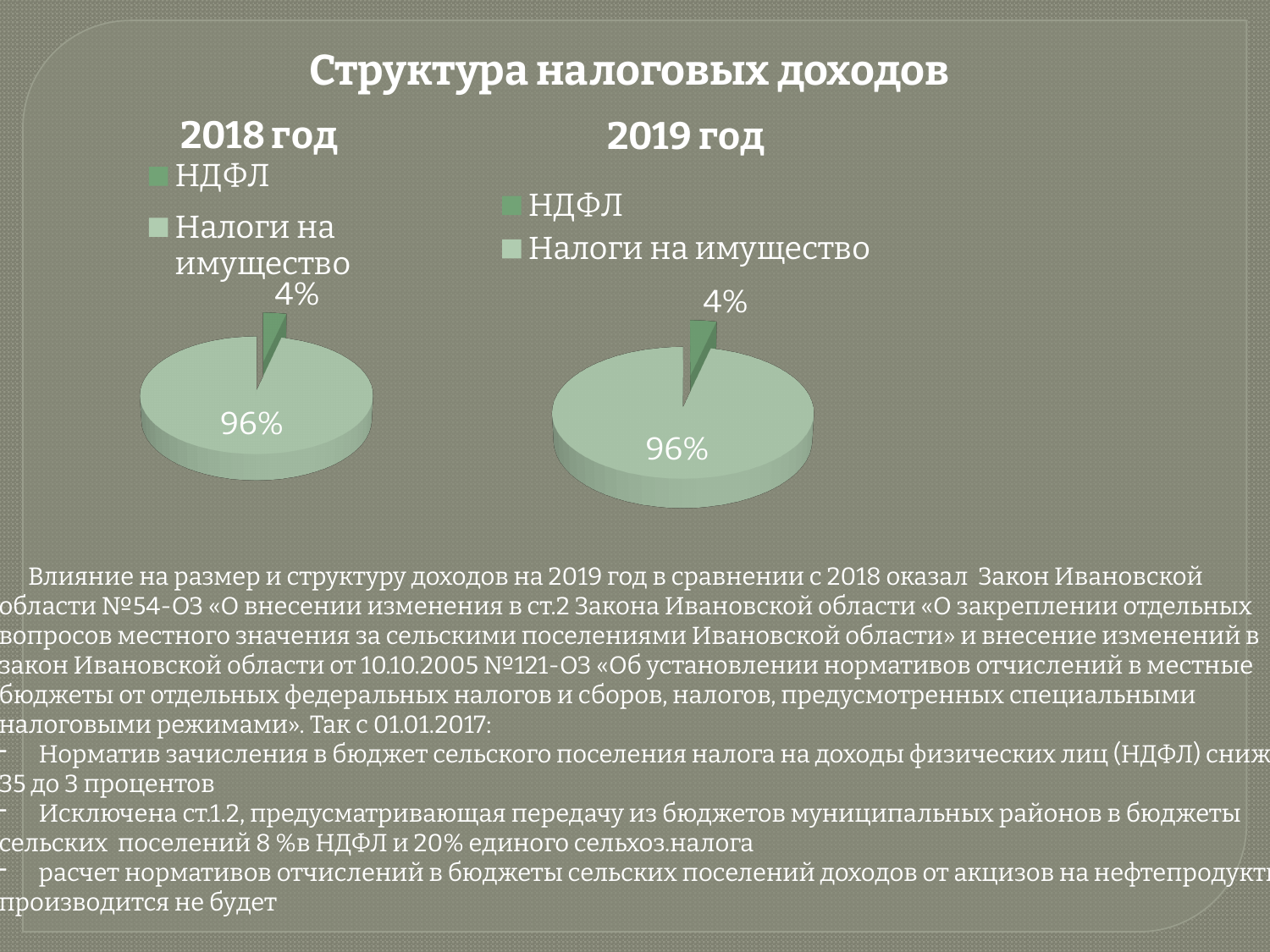

Структура налоговых доходов

[unsupported chart]

[unsupported chart]

      Влияние на размер и структуру доходов на 2019 год в сравнении с 2018 оказал  Закон Ивановской
области №54-ОЗ «О внесении изменения в ст.2 Закона Ивановской области «О закреплении отдельных
вопросов местного значения за сельскими поселениями Ивановской области» и внесение изменений в
закон Ивановской области от 10.10.2005 №121-ОЗ «Об установлении нормативов отчислений в местные
бюджеты от отдельных федеральных налогов и сборов, налогов, предусмотренных специальными
налоговыми режимами». Так с 01.01.2017:
Норматив зачисления в бюджет сельского поселения налога на доходы физических лиц (НДФЛ) снижен
35 до 3 процентов
Исключена ст.1.2, предусматривающая передачу из бюджетов муниципальных районов в бюджеты
сельских  поселений 8 %в НДФЛ и 20% единого сельхоз.налога
расчет нормативов отчислений в бюджеты сельских поселений доходов от акцизов на нефтепродукты
производится не будет